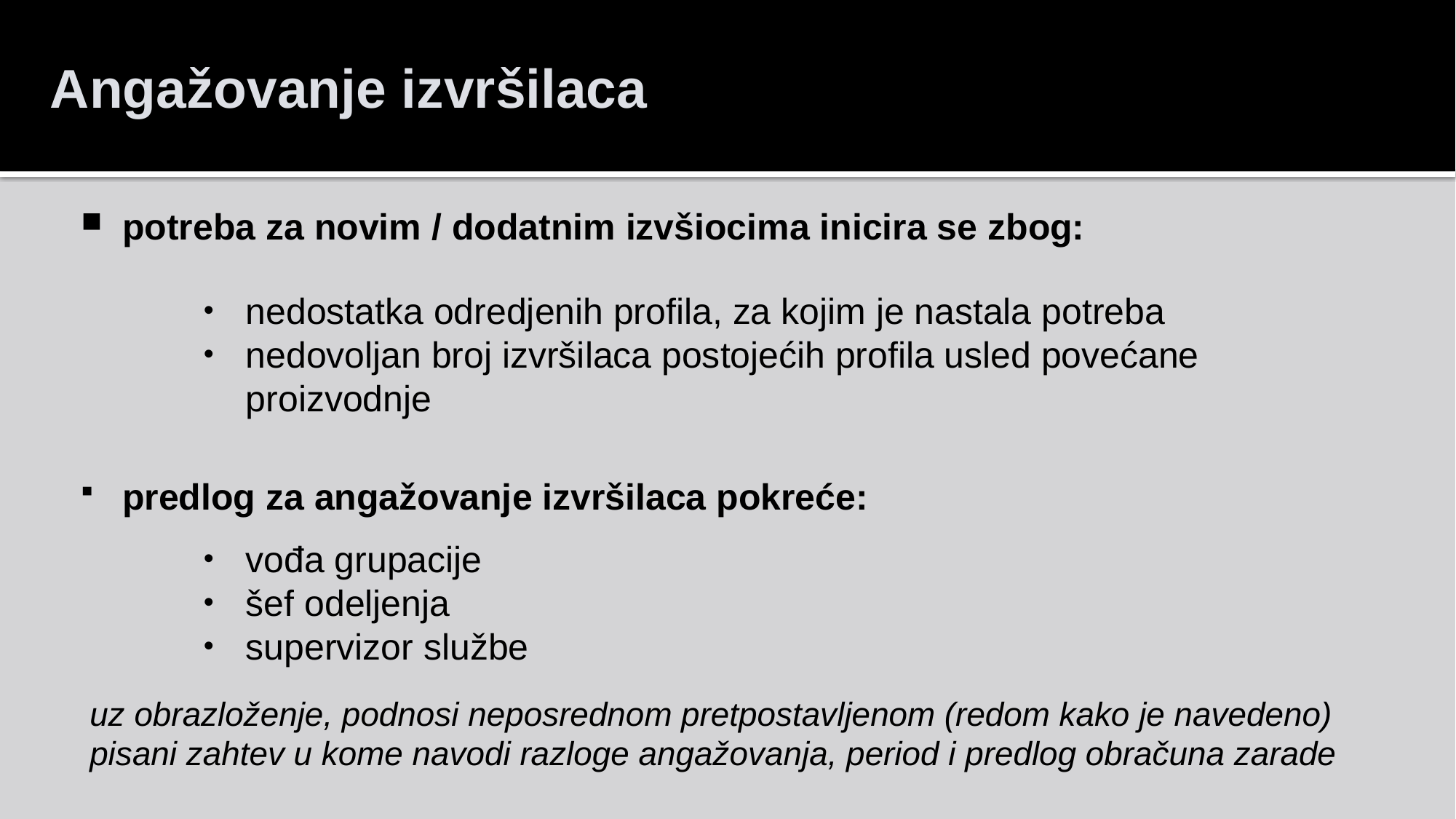

Angažovanje izvršilaca

potreba za novim / dodatnim izvšiocima inicira se zbog:

nedostatka odredjenih profila, za kojim je nastala potreba
nedovoljan broj izvršilaca postojećih profila usled povećane proizvodnje

predlog za angažovanje izvršilaca pokreće:

vođa grupacije
šef odeljenja
supervizor službe

uz obrazloženje, podnosi neposrednom pretpostavljenom (redom kako je navedeno) pisani zahtev u kome navodi razloge angažovanja, period i predlog obračuna zarade